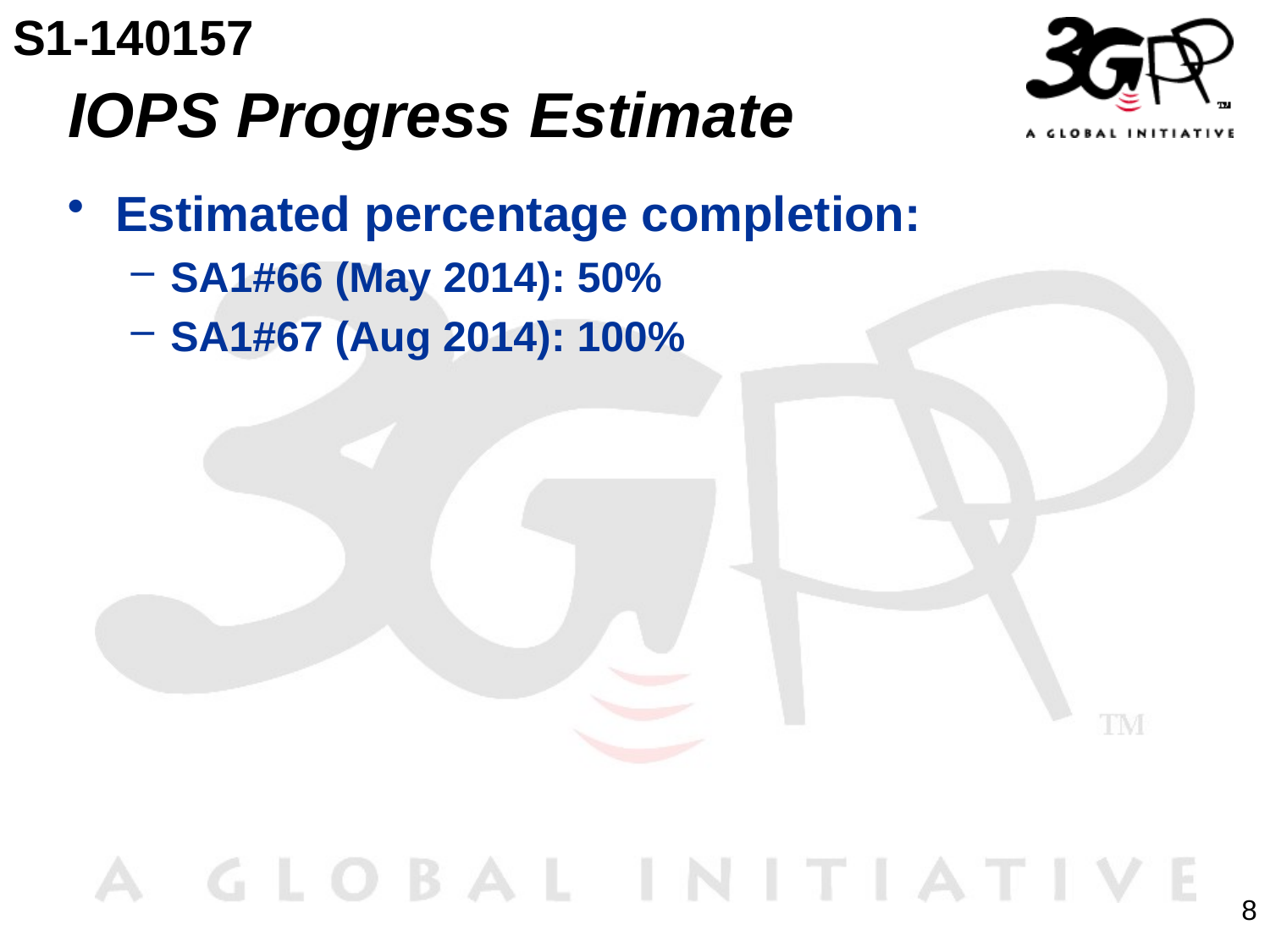

S1-140157
# IOPS Progress Estimate
Estimated percentage completion:
SA1#66 (May 2014): 50%
SA1#67 (Aug 2014): 100%
8